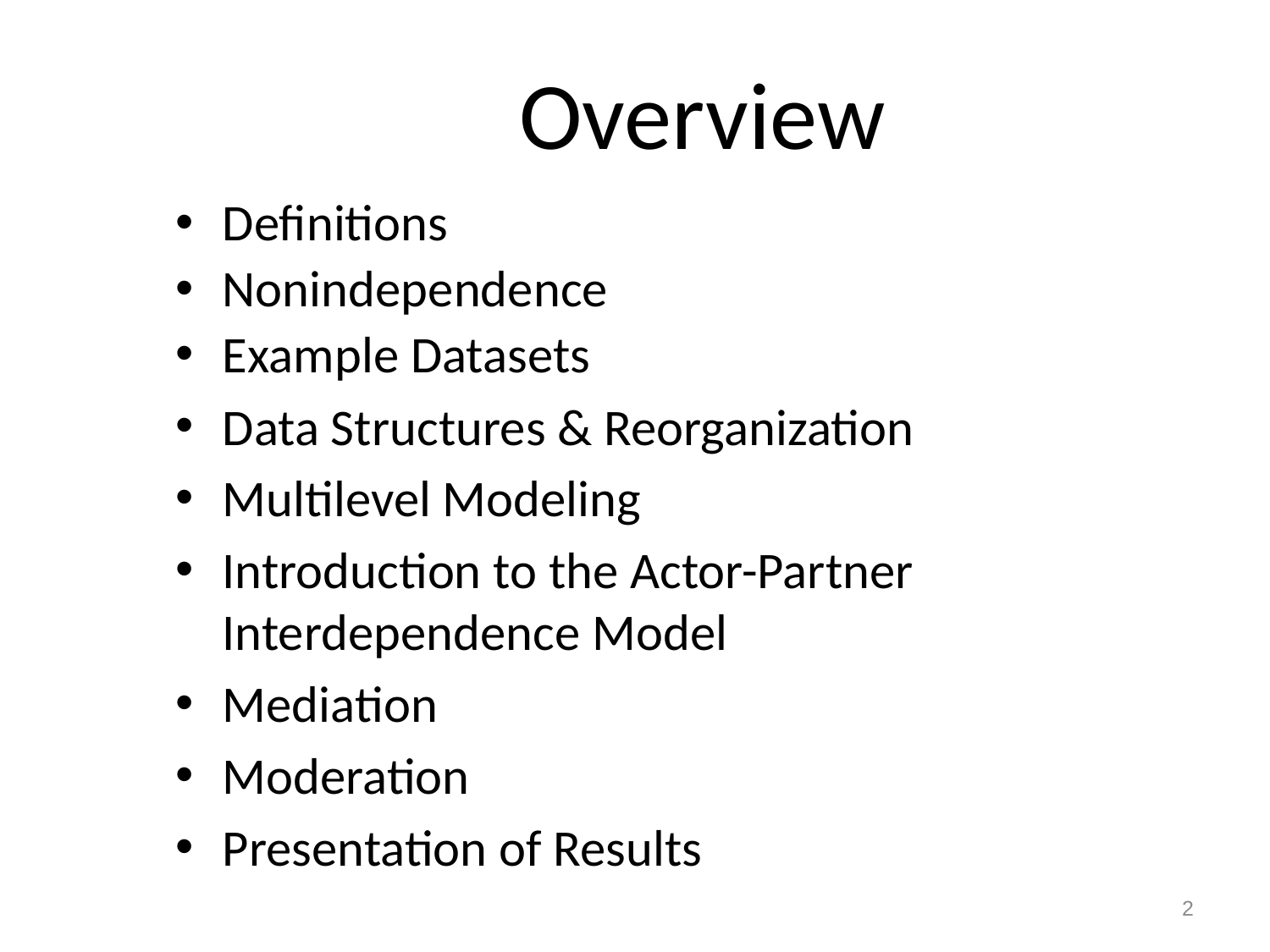

# Overview
Definitions
Nonindependence
Example Datasets
Data Structures & Reorganization
Multilevel Modeling
Introduction to the Actor-Partner Interdependence Model
Mediation
Moderation
Presentation of Results

2